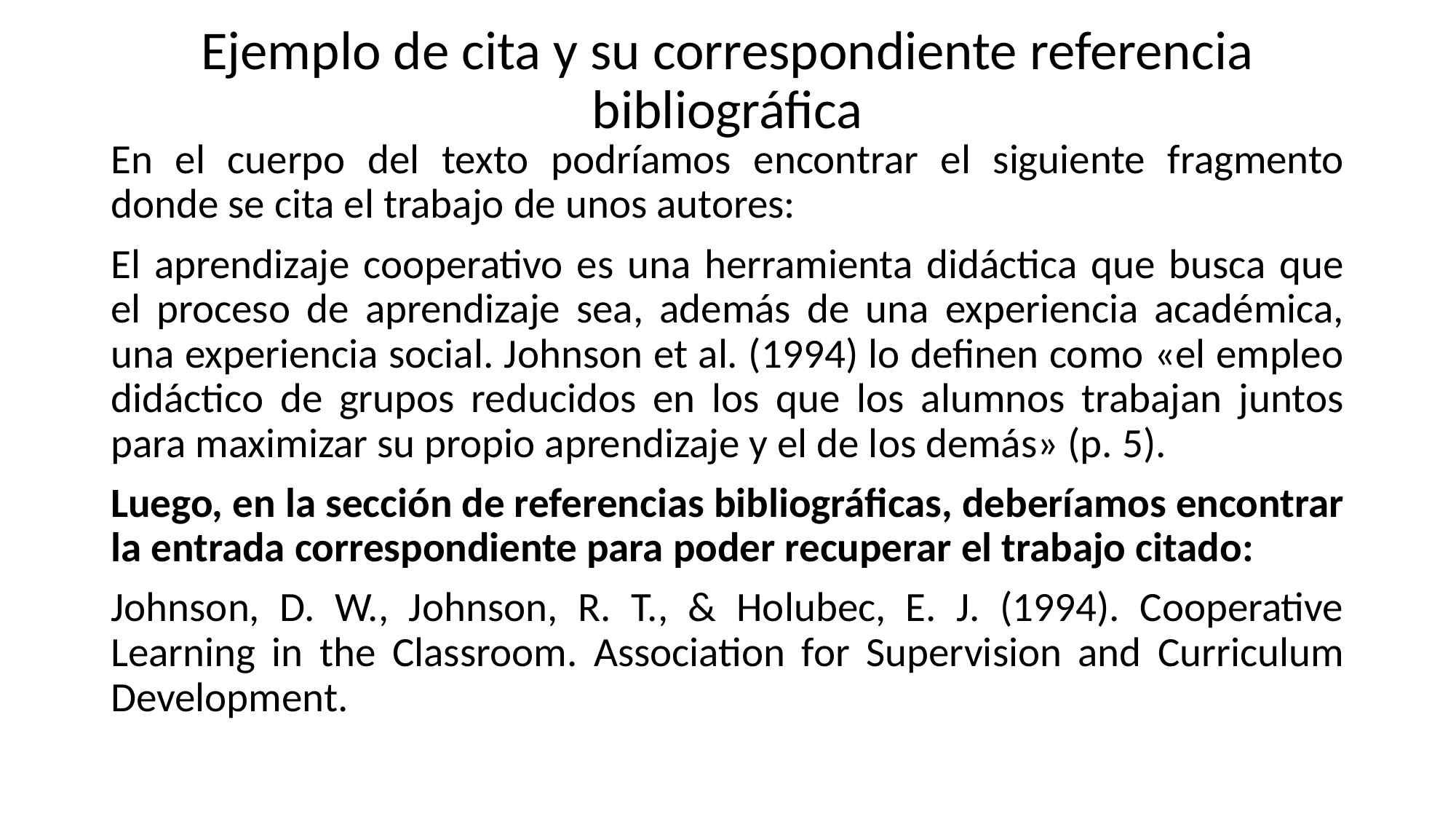

# Ejemplo de cita y su correspondiente referencia bibliográfica
En el cuerpo del texto podríamos encontrar el siguiente fragmento donde se cita el trabajo de unos autores:
El aprendizaje cooperativo es una herramienta didáctica que busca que el proceso de aprendizaje sea, además de una experiencia académica, una experiencia social. Johnson et al. (1994) lo definen como «el empleo didáctico de grupos reducidos en los que los alumnos trabajan juntos para maximizar su propio aprendizaje y el de los demás» (p. 5).
Luego, en la sección de referencias bibliográficas, deberíamos encontrar la entrada correspondiente para poder recuperar el trabajo citado:
Johnson, D. W., Johnson, R. T., & Holubec, E. J. (1994). Cooperative Learning in the Classroom. Association for Supervision and Curriculum Development.